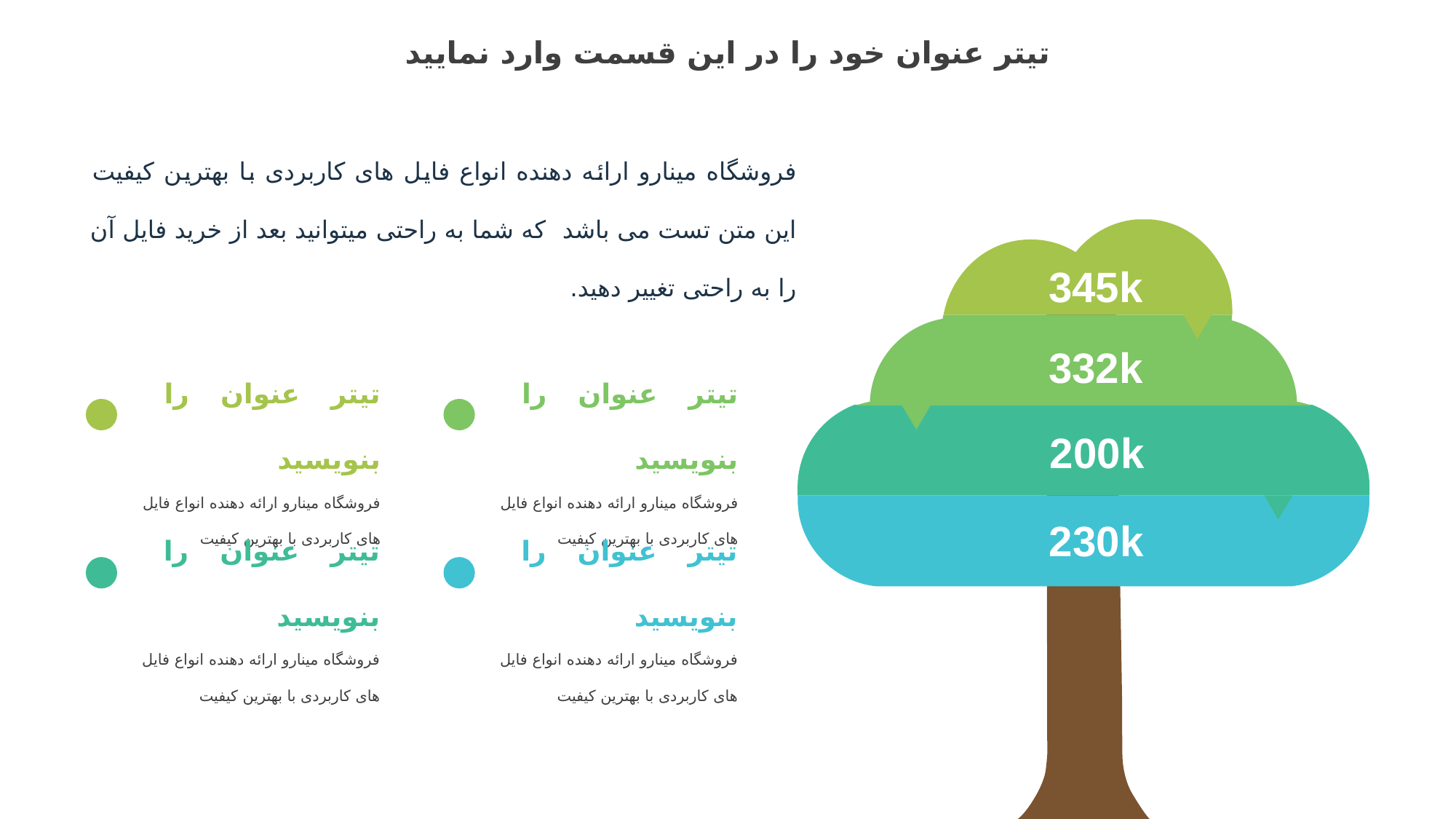

تیتر عنوان خود را در این قسمت وارد نمایید
فروشگاه مینارو ارائه دهنده انواع فایل های کاربردی با بهترین کیفیت این متن تست می باشد  که شما به راحتی میتوانید بعد از خرید فایل آن را به راحتی تغییر دهید.

345k

332k
تیتر عنوان را بنویسید
فروشگاه مینارو ارائه دهنده انواع فایل های کاربردی با بهترین کیفیت
تیتر عنوان را بنویسید
فروشگاه مینارو ارائه دهنده انواع فایل های کاربردی با بهترین کیفیت

200k
تیتر عنوان را بنویسید
فروشگاه مینارو ارائه دهنده انواع فایل های کاربردی با بهترین کیفیت
تیتر عنوان را بنویسید
فروشگاه مینارو ارائه دهنده انواع فایل های کاربردی با بهترین کیفیت

230k